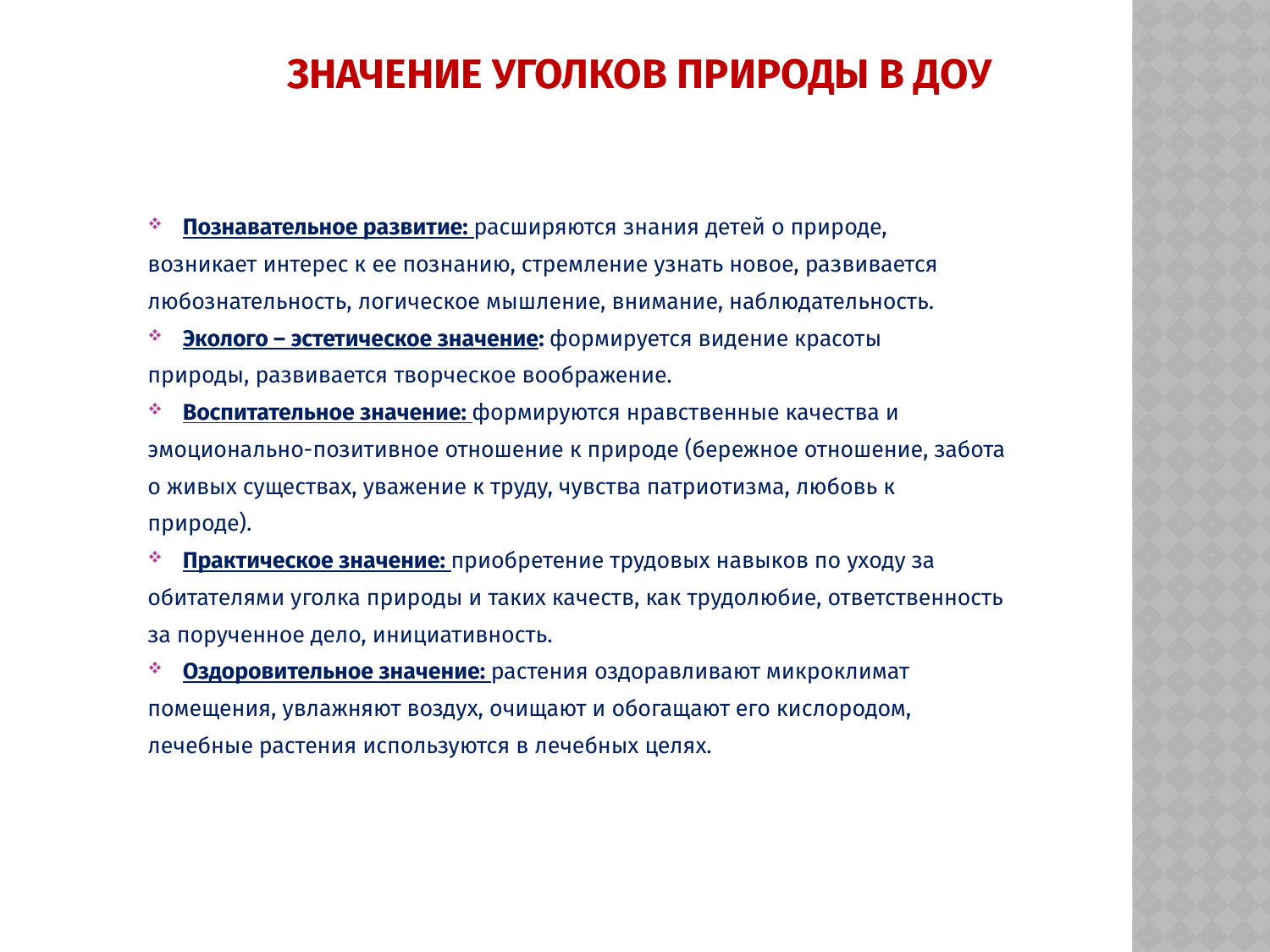

# Значение уголков природы в ДОУ
Познавательное развитие: расширяются знания детей о природе,
возникает интерес к ее познанию, стремление узнать новое, развивается
любознательность, логическое мышление, внимание, наблюдательность.
Эколого – эстетическое значение: формируется видение красоты
природы, развивается творческое воображение.
Воспитательное значение: формируются нравственные качества и
эмоционально-позитивное отношение к природе (бережное отношение, забота
о живых существах, уважение к труду, чувства патриотизма, любовь к
природе).
Практическое значение: приобретение трудовых навыков по уходу за
обитателями уголка природы и таких качеств, как трудолюбие, ответственность
за порученное дело, инициативность.
Оздоровительное значение: растения оздоравливают микроклимат
помещения, увлажняют воздух, очищают и обогащают его кислородом,
лечебные растения используются в лечебных целях.